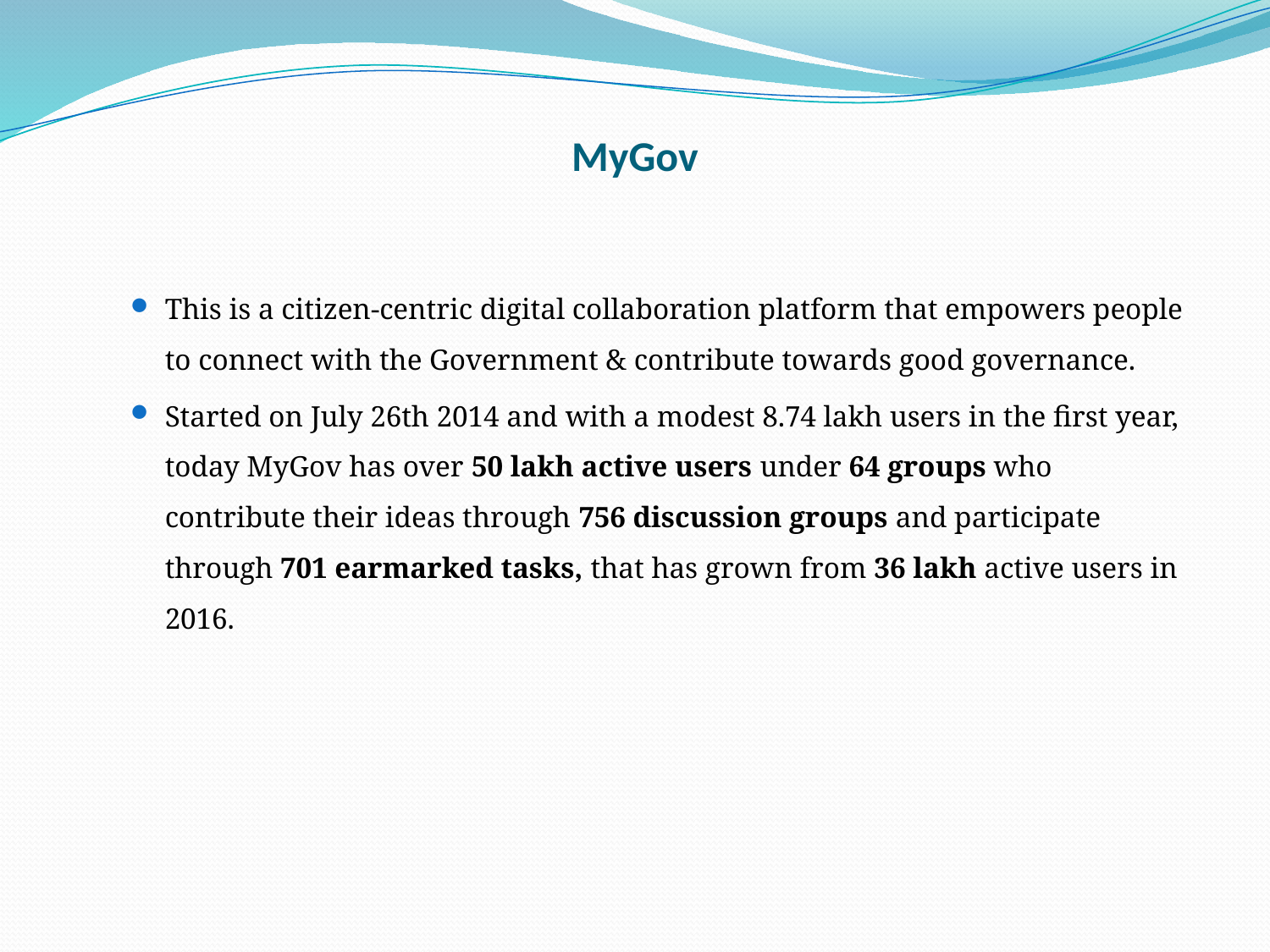

# MyGov
This is a citizen-centric digital collaboration platform that empowers people to connect with the Government & contribute towards good governance.
Started on July 26th 2014 and with a modest 8.74 lakh users in the first year, today MyGov has over 50 lakh active users under 64 groups who contribute their ideas through 756 discussion groups and participate through 701 earmarked tasks, that has grown from 36 lakh active users in 2016.